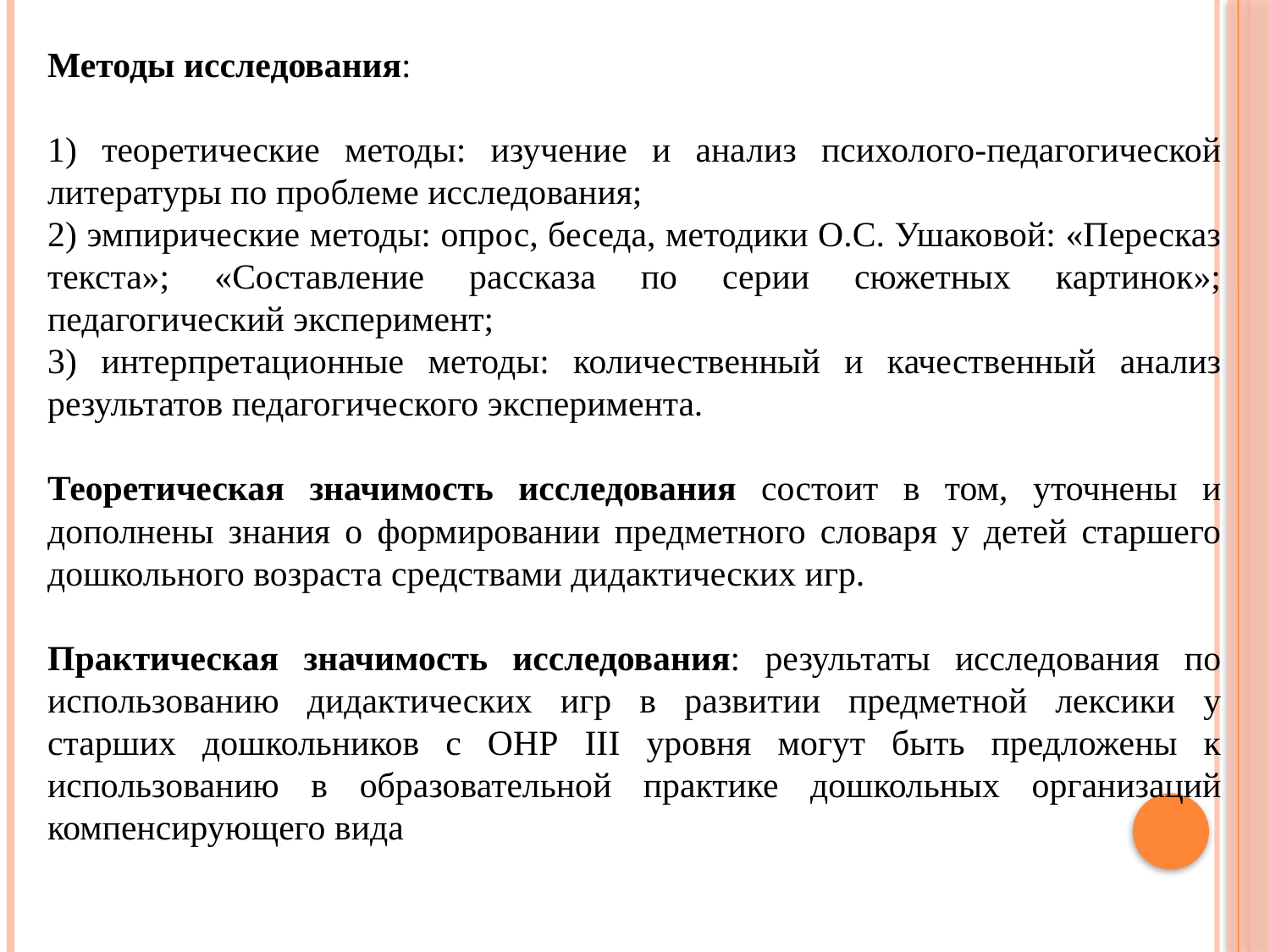

Методы исследования:

1) теоретические методы: изучение и анализ психолого-педагогической литературы по проблеме исследования;
2) эмпирические методы: опрос, беседа, методики О.С. Ушаковой: «Пересказ текста»; «Составление рассказа по серии сюжетных картинок»; педагогический эксперимент;
3) интерпретационные методы: количественный и качественный анализ результатов педагогического эксперимента.

Теоретическая значимость исследования состоит в том, уточнены и дополнены знания о формировании предметного словаря у детей старшего дошкольного возраста средствами дидактических игр.

Практическая значимость исследования: результаты исследования по использованию дидактических игр в развитии предметной лексики у старших дошкольников с ОНР III уровня могут быть предложены к использованию в образовательной практике дошкольных организаций компенсирующего вида